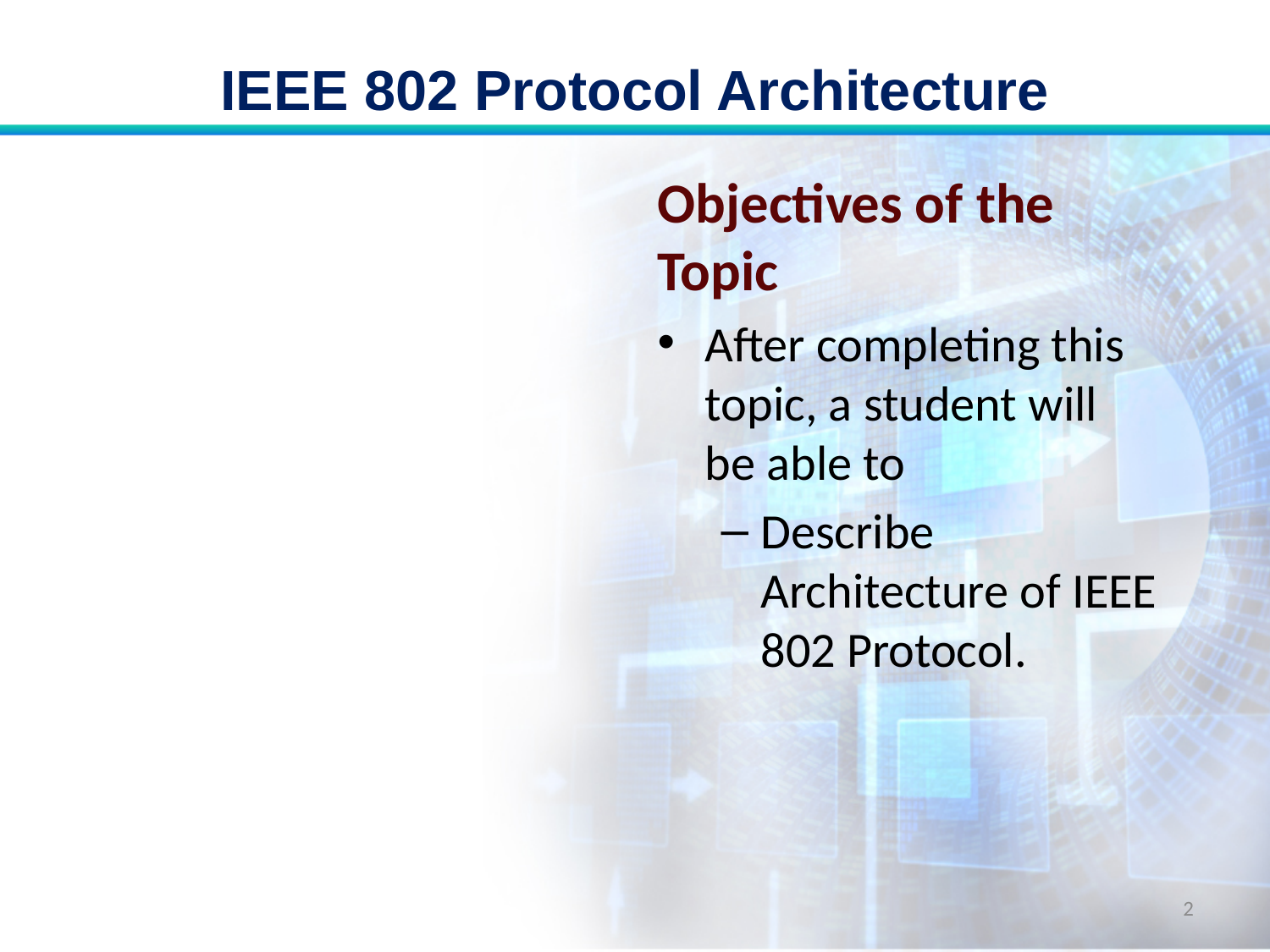

# IEEE 802 Protocol Architecture
Objectives of the Topic
After completing this topic, a student will be able to
Describe Architecture of IEEE 802 Protocol.
2